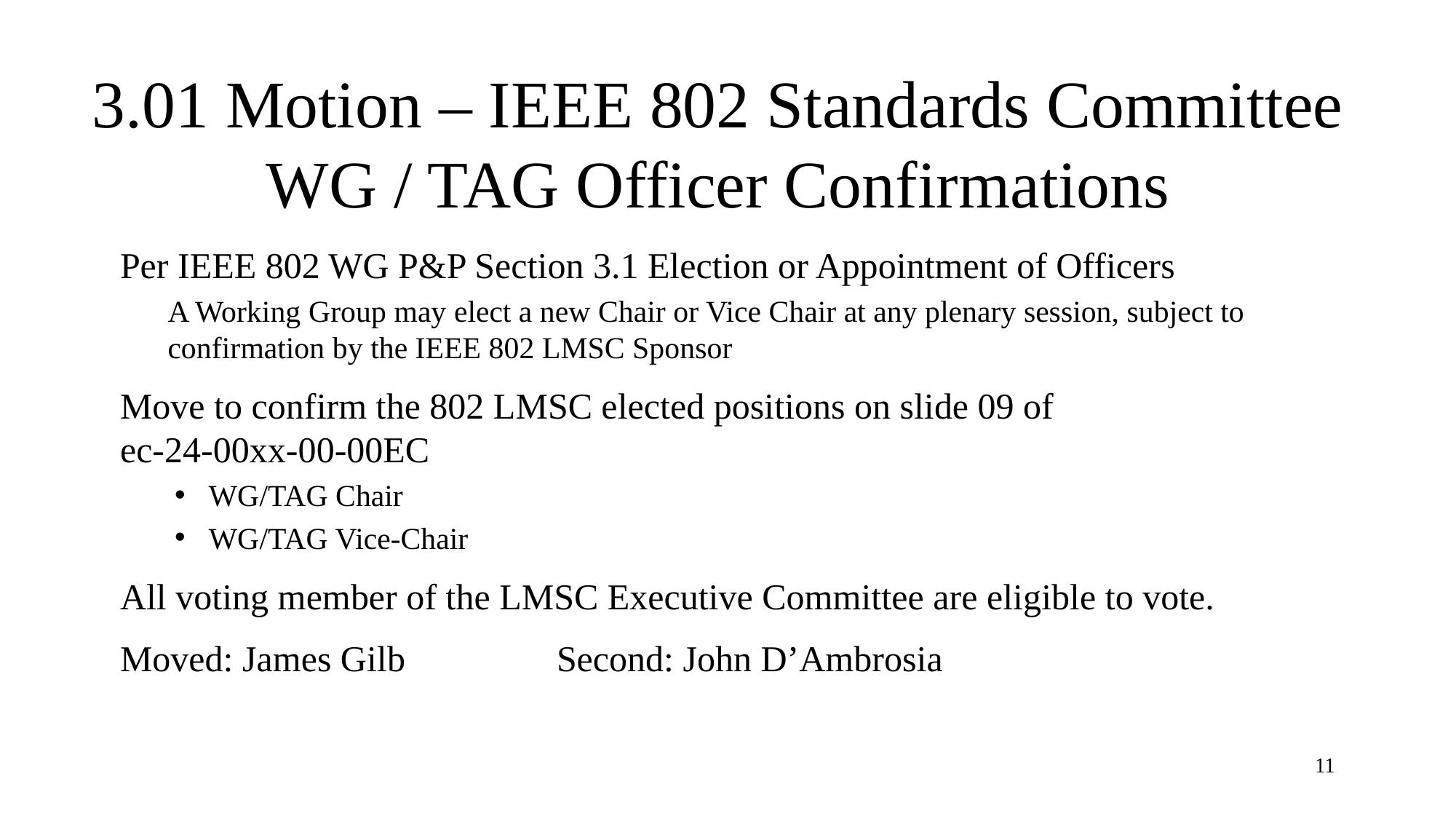

# 3.01 Motion – IEEE 802 Standards Committee WG / TAG Officer Confirmations
Per IEEE 802 WG P&P Section 3.1 Election or Appointment of Officers
A Working Group may elect a new Chair or Vice Chair at any plenary session, subject to confirmation by the IEEE 802 LMSC Sponsor
Move to confirm the 802 LMSC elected positions on slide 09 of
ec-24-00xx-00-00EC
WG/TAG Chair
WG/TAG Vice-Chair
All voting member of the LMSC Executive Committee are eligible to vote.
Moved: James Gilb 		Second: John D’Ambrosia

11